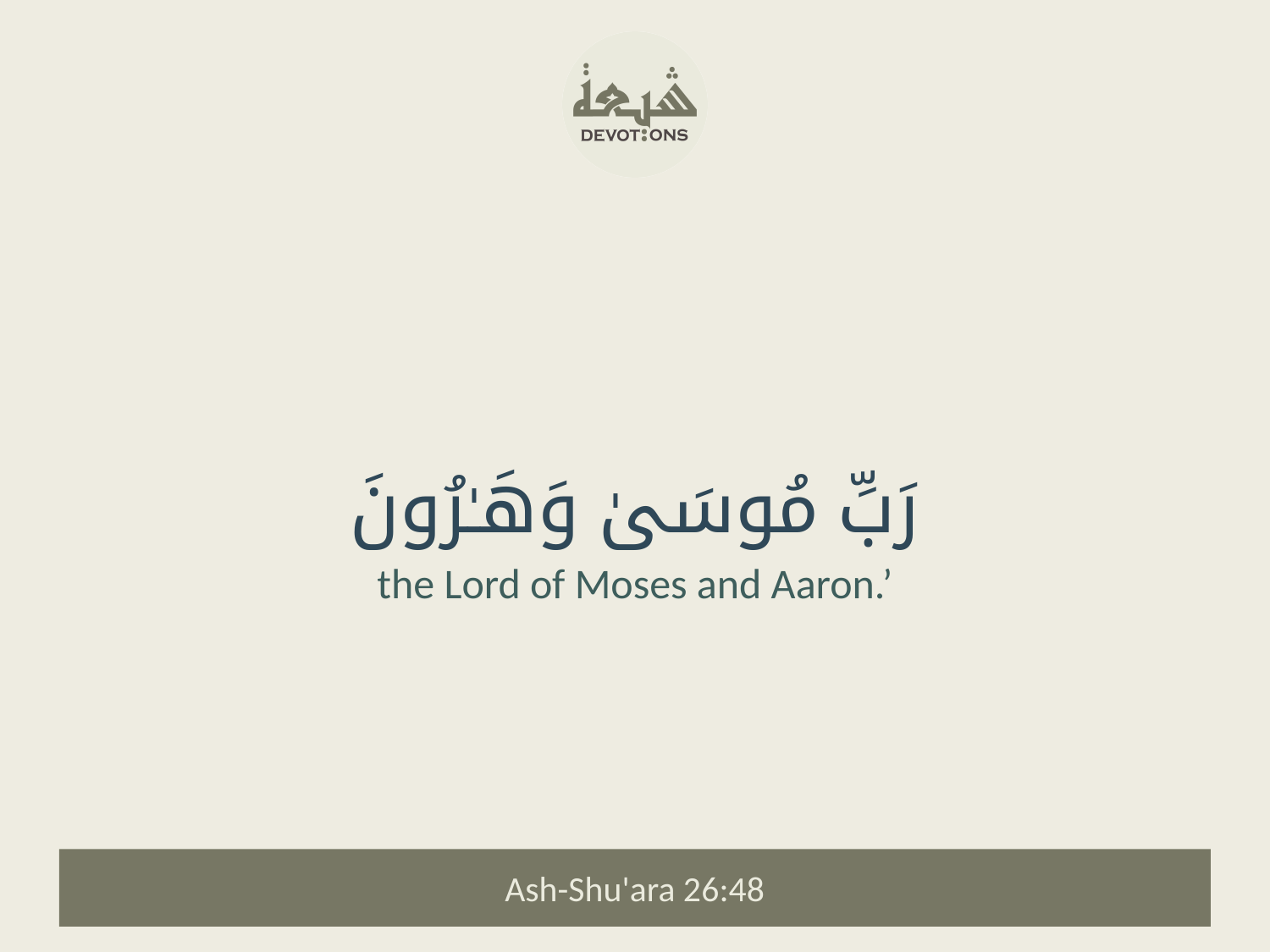

رَبِّ مُوسَىٰ وَهَـٰرُونَ
the Lord of Moses and Aaron.’
Ash-Shu'ara 26:48